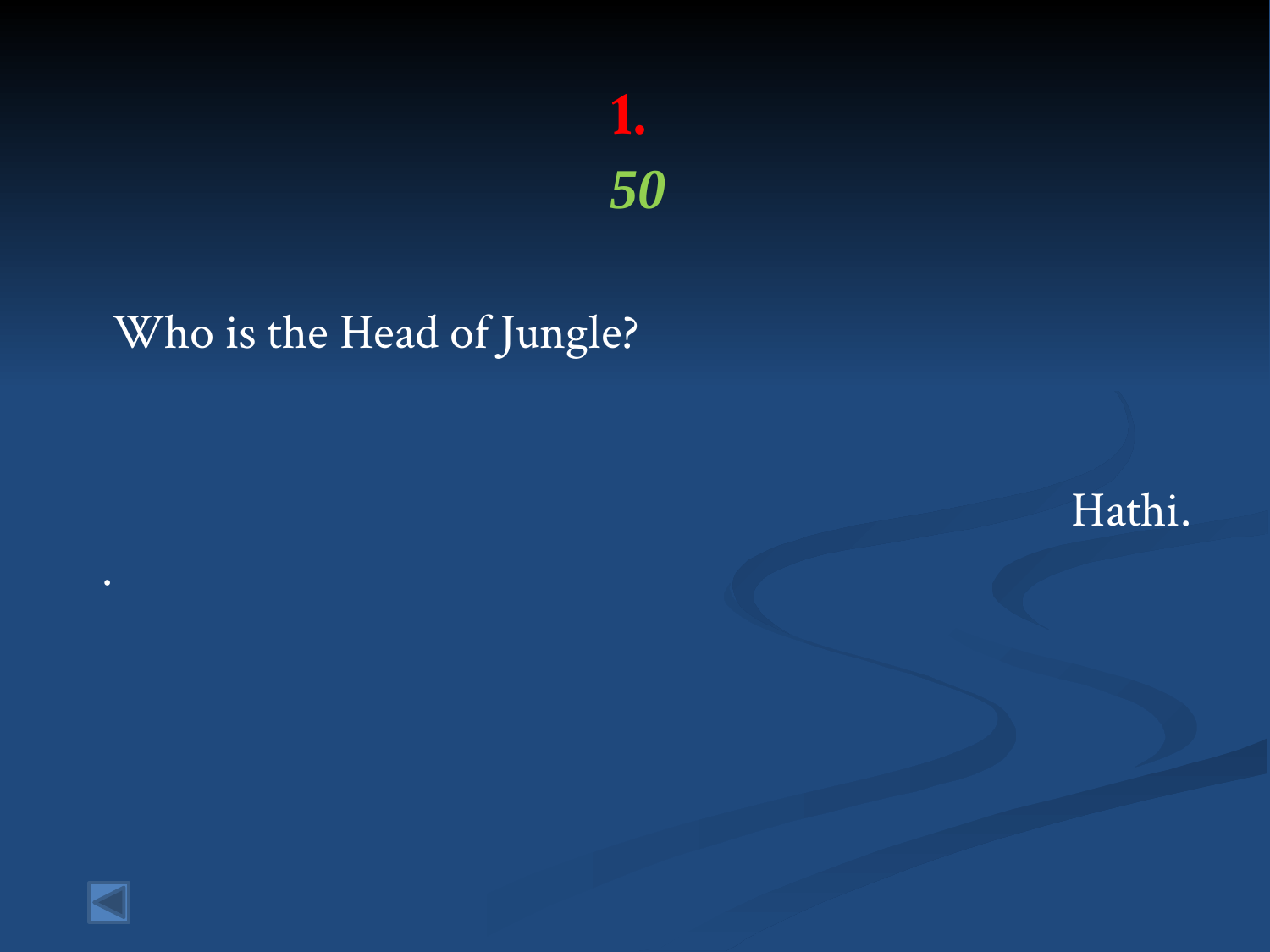

# 1.
50

 Who is the Head of Jungle?

Hathi.
.